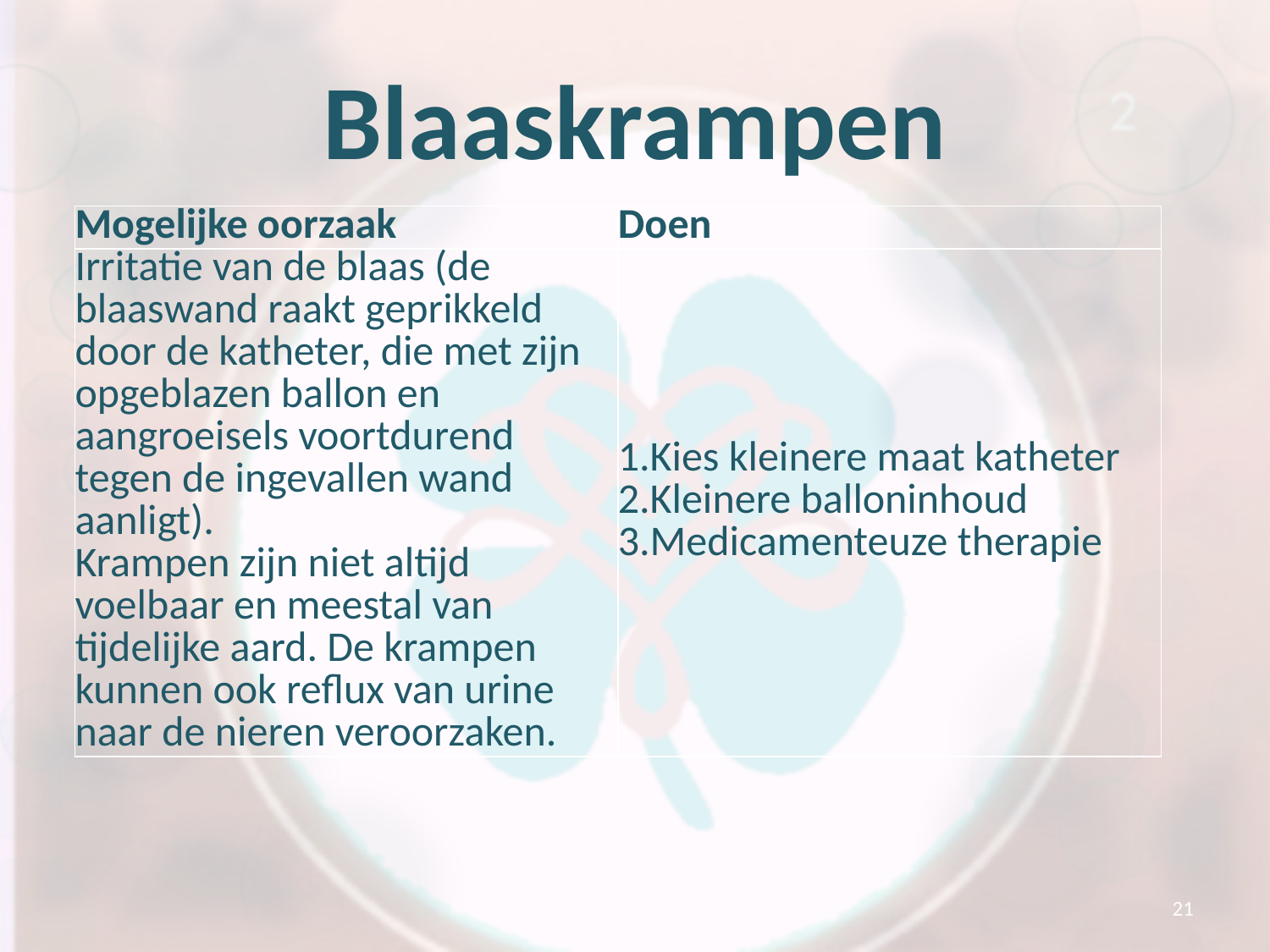

# Blaaskrampen
| Mogelijke oorzaak | Doen |
| --- | --- |
| Irritatie van de blaas (de blaaswand raakt geprikkeld door de katheter, die met zijn opgeblazen ballon en aangroeisels voortdurend tegen de ingevallen wand aanligt). Krampen zijn niet altijd voelbaar en meestal van tijdelijke aard. De krampen kunnen ook reflux van urine naar de nieren veroorzaken. | Kies kleinere maat katheter Kleinere balloninhoud Medicamenteuze therapie |
21